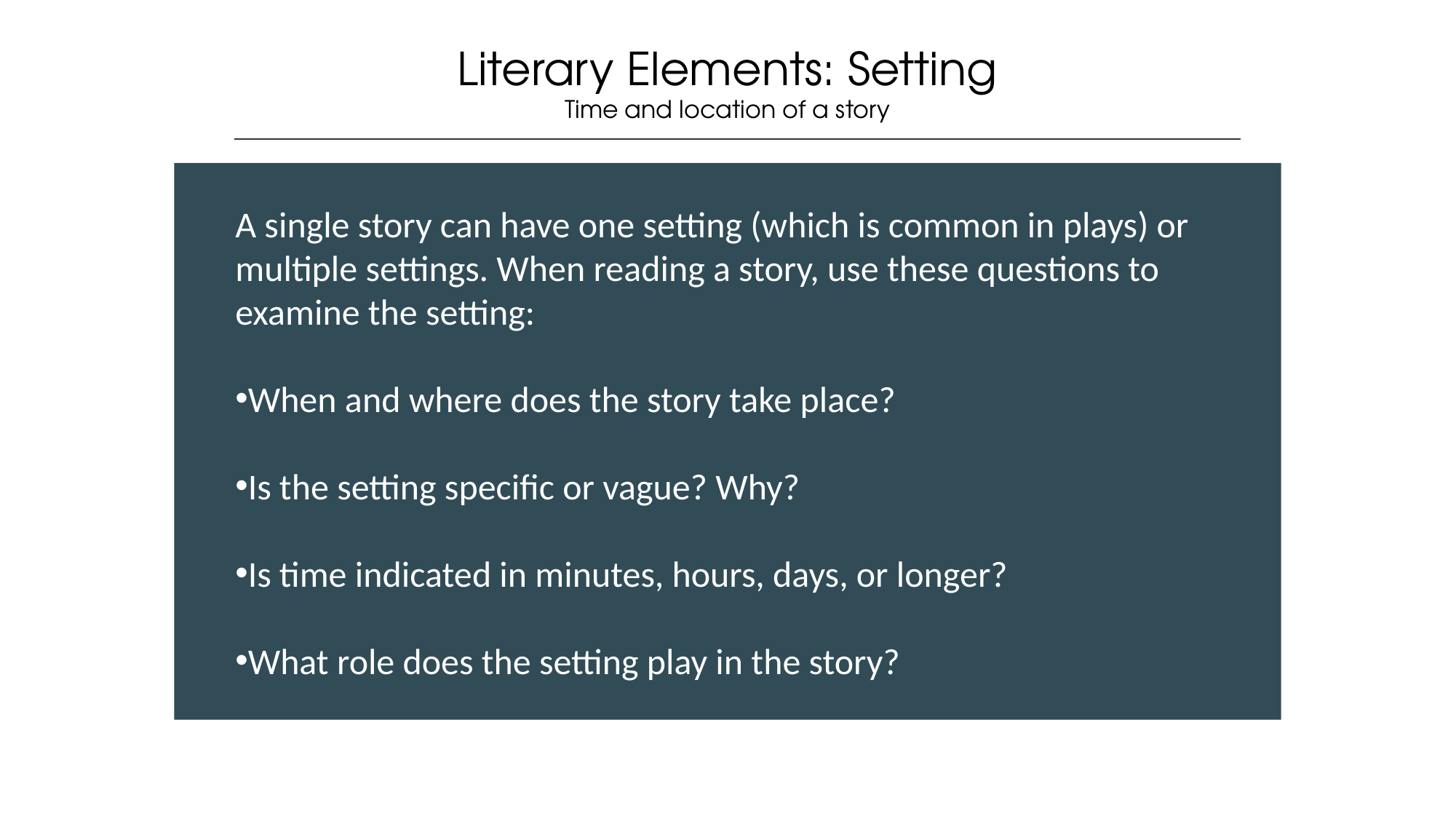

Literary Elements: Setting
Time and location of a story

HAWKES LEARNING

A single story can have one setting (which is common in plays) or multiple settings. When reading a story, use these questions to examine the setting:

When and where does the story take place?

Is the setting specific or vague? Why?

Is time indicated in minutes, hours, days, or longer?

What role does the setting play in the story?